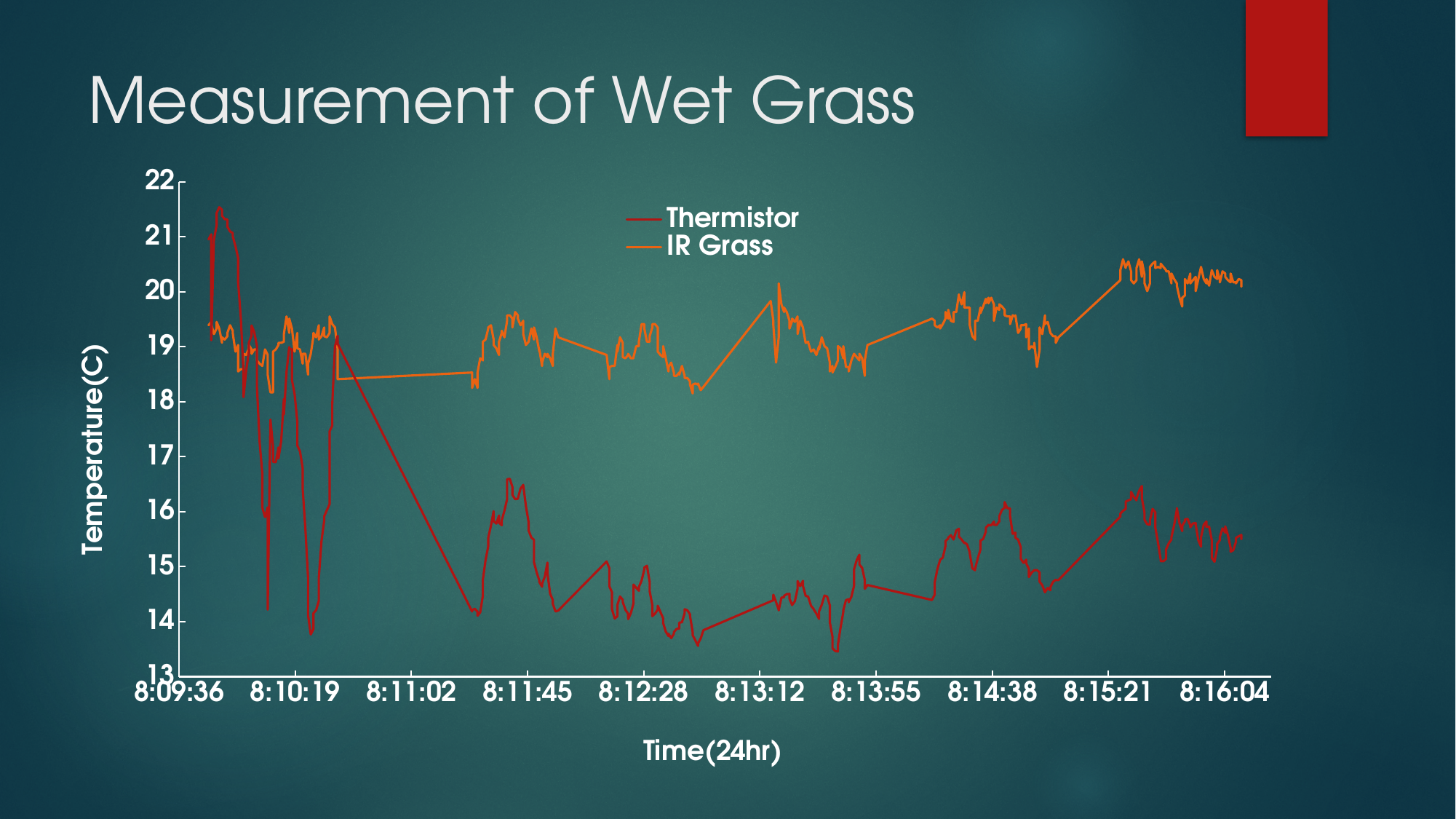

# Measurement of Wet Grass

### Chart

| Category |  |  |
|---|---|---|